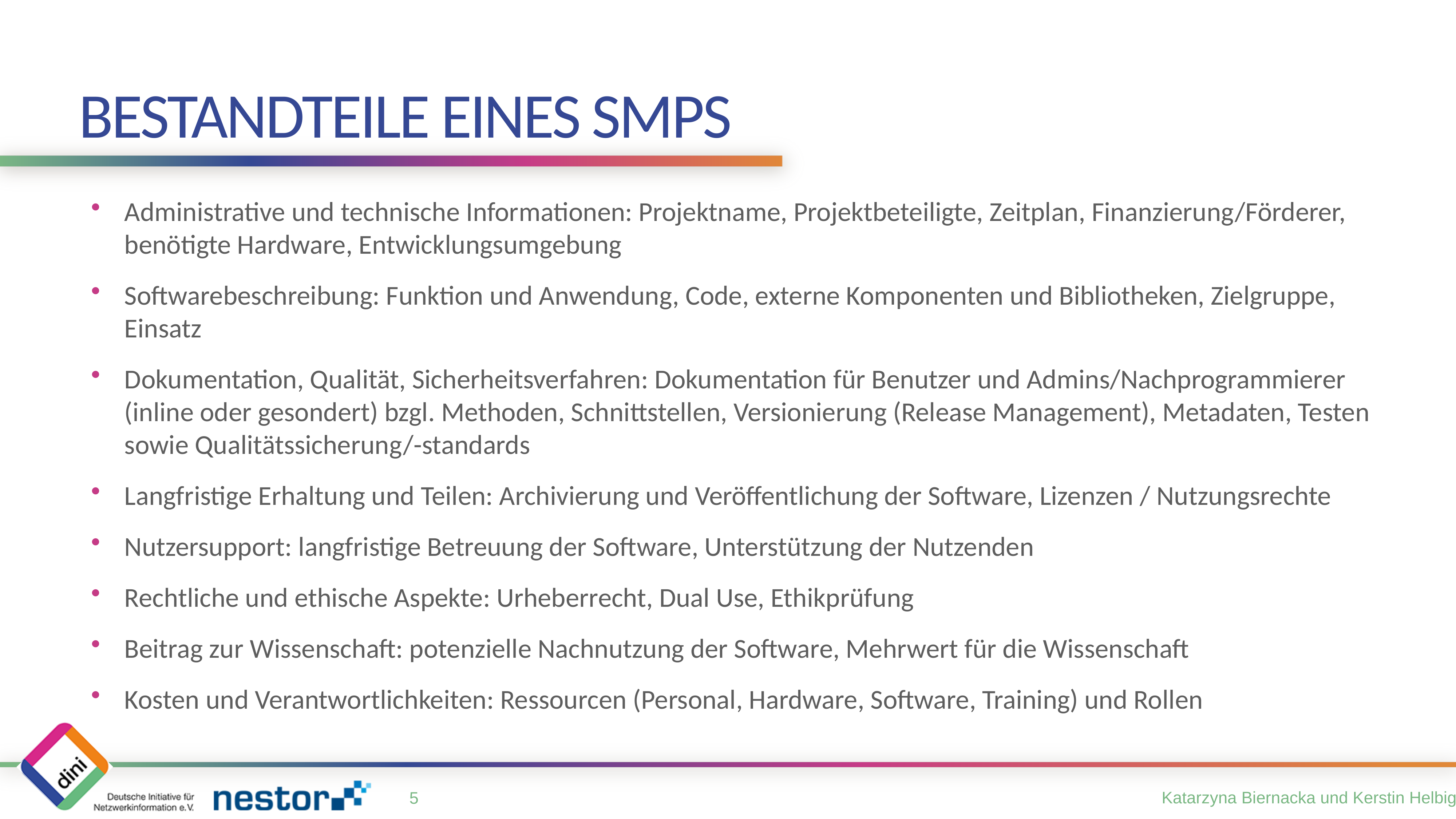

# Bestandteile eines SMPs
Administrative und technische Informationen: Projektname, Projektbeteiligte, Zeitplan, Finanzierung/Förderer, benötigte Hardware, Entwicklungsumgebung
Softwarebeschreibung: Funktion und Anwendung, Code, externe Komponenten und Bibliotheken, Zielgruppe, Einsatz
Dokumentation, Qualität, Sicherheitsverfahren: Dokumentation für Benutzer und Admins/Nachprogrammierer (inline oder gesondert) bzgl. Methoden, Schnittstellen, Versionierung (Release Management), Metadaten, Testen sowie Qualitätssicherung/-standards
Langfristige Erhaltung und Teilen: Archivierung und Veröffentlichung der Software, Lizenzen / Nutzungsrechte
Nutzersupport: langfristige Betreuung der Software, Unterstützung der Nutzenden
Rechtliche und ethische Aspekte: Urheberrecht, Dual Use, Ethikprüfung
Beitrag zur Wissenschaft: potenzielle Nachnutzung der Software, Mehrwert für die Wissenschaft
Kosten und Verantwortlichkeiten: Ressourcen (Personal, Hardware, Software, Training) und Rollen

5